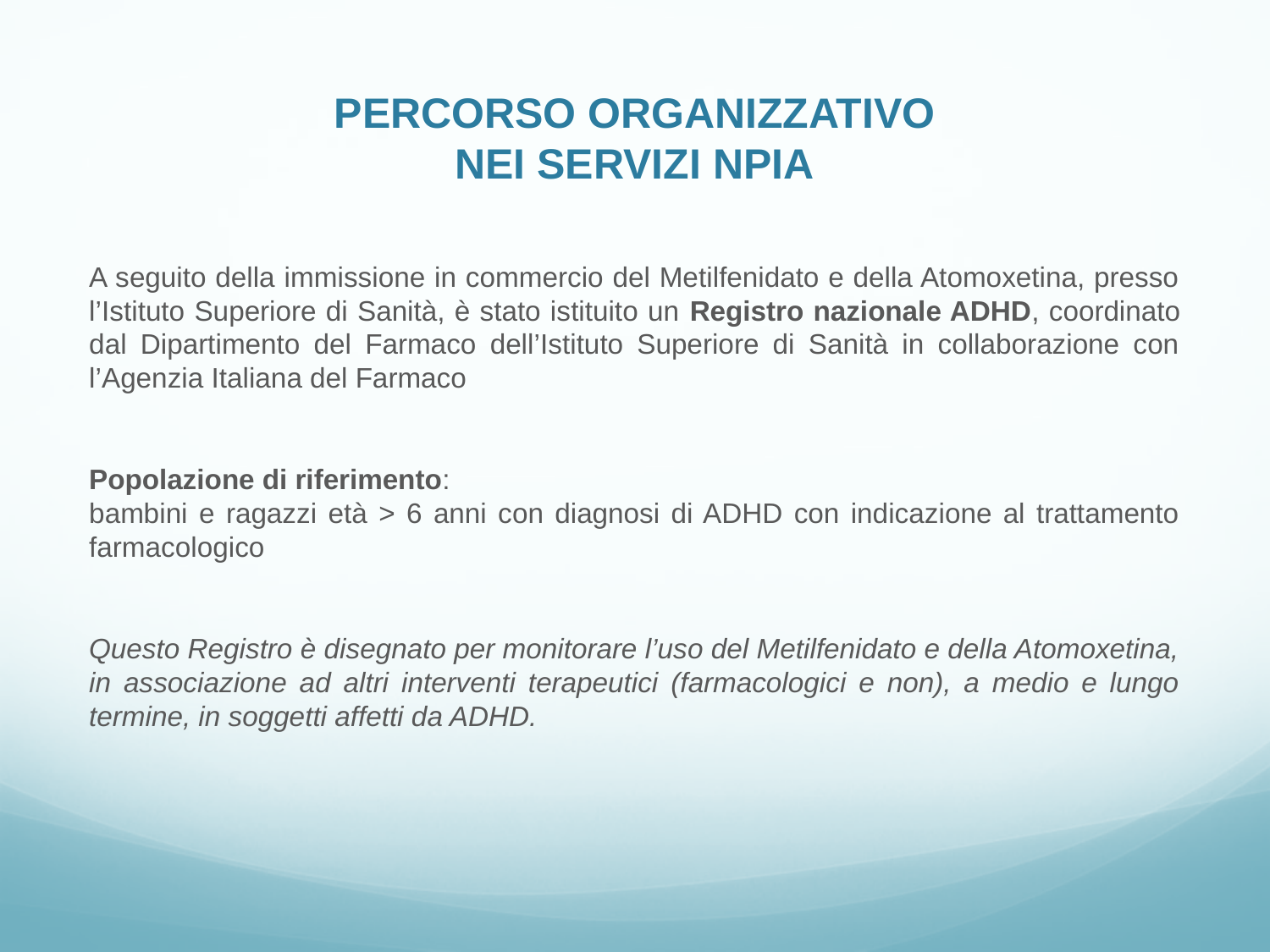

# PERCORSO ORGANIZZATIVO NEI SERVIZI NPIA
A seguito della immissione in commercio del Metilfenidato e della Atomoxetina, presso l’Istituto Superiore di Sanità, è stato istituito un Registro nazionale ADHD, coordinato dal Dipartimento del Farmaco dell’Istituto Superiore di Sanità in collaborazione con l’Agenzia Italiana del Farmaco

Popolazione di riferimento:
bambini e ragazzi età > 6 anni con diagnosi di ADHD con indicazione al trattamento farmacologico

Questo Registro è disegnato per monitorare l’uso del Metilfenidato e della Atomoxetina, in associazione ad altri interventi terapeutici (farmacologici e non), a medio e lungo termine, in soggetti affetti da ADHD.